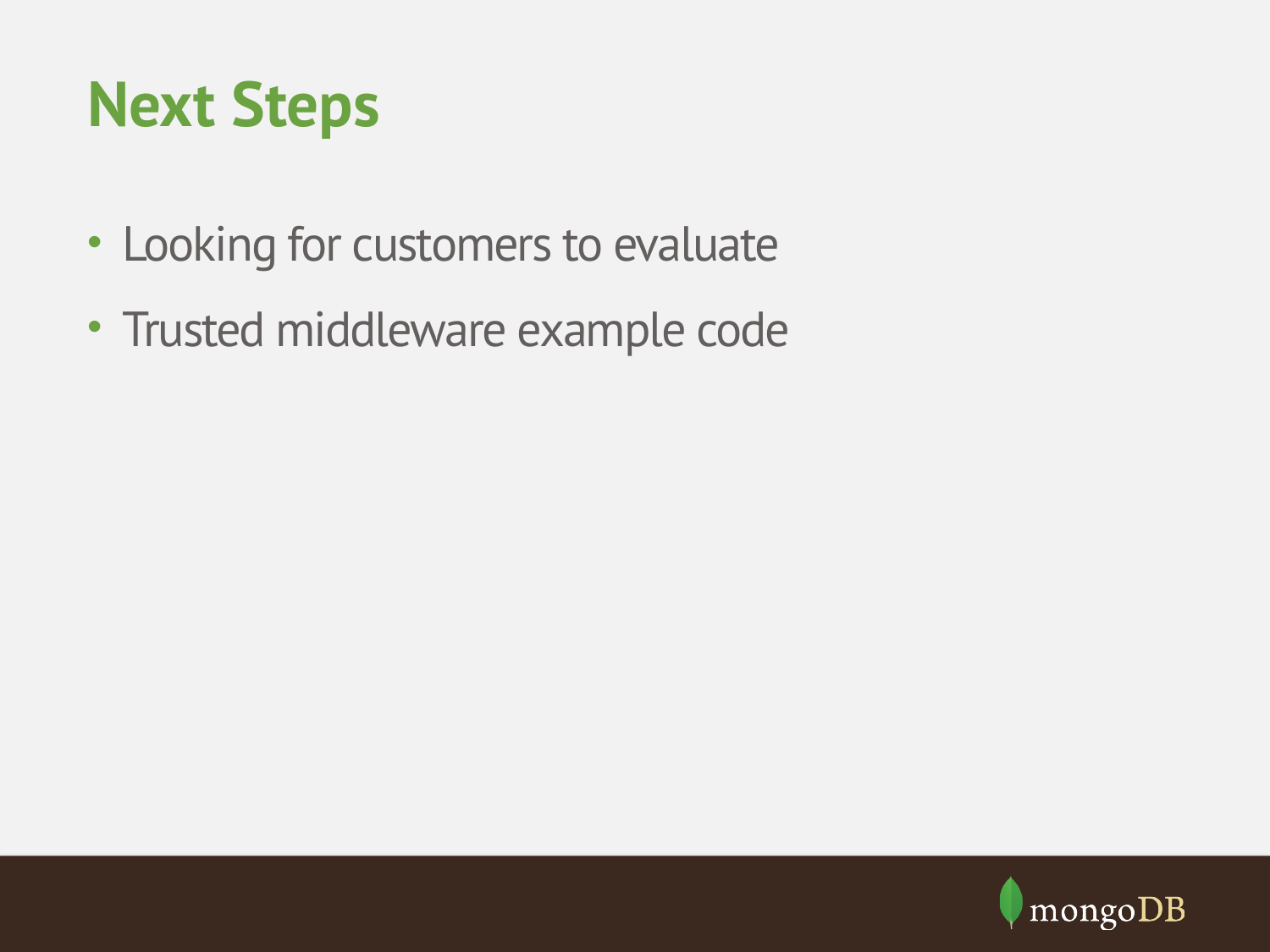

# Next Steps
Looking for customers to evaluate
Trusted middleware example code